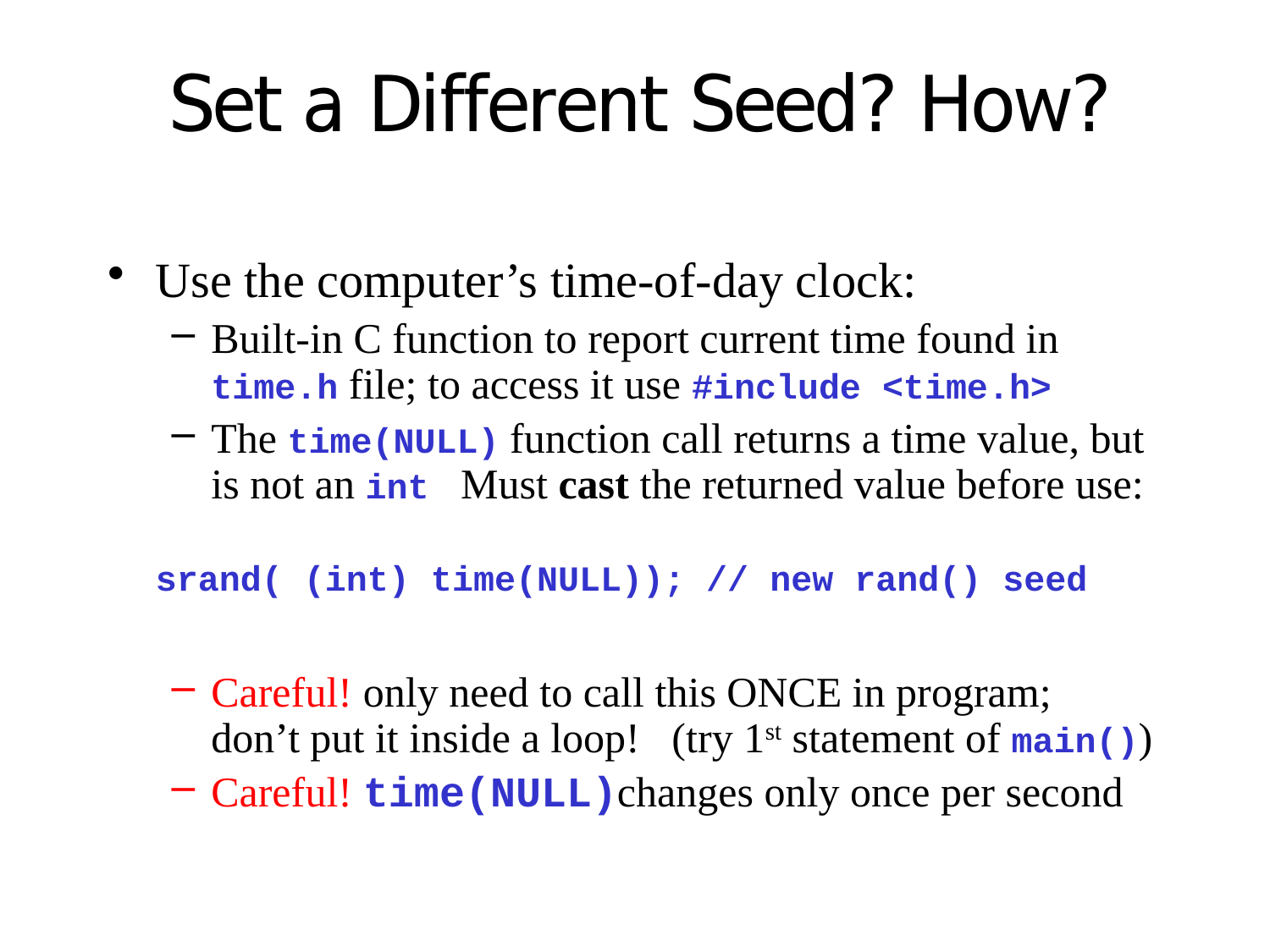

# Set a Different Seed? How?

Use the computer’s time-of-day clock:
Built-in C function to report current time found in  time.h file; to access it use #include <time.h>
The time(NULL) function call returns a time value, but is not an int   Must cast the returned value before use:
  	srand( (int) time(NULL)); // new rand() seed

Careful! only need to call this ONCE in program;
don’t put it inside a loop!   (try 1st statement of main())
Careful! time(NULL)changes only once per second